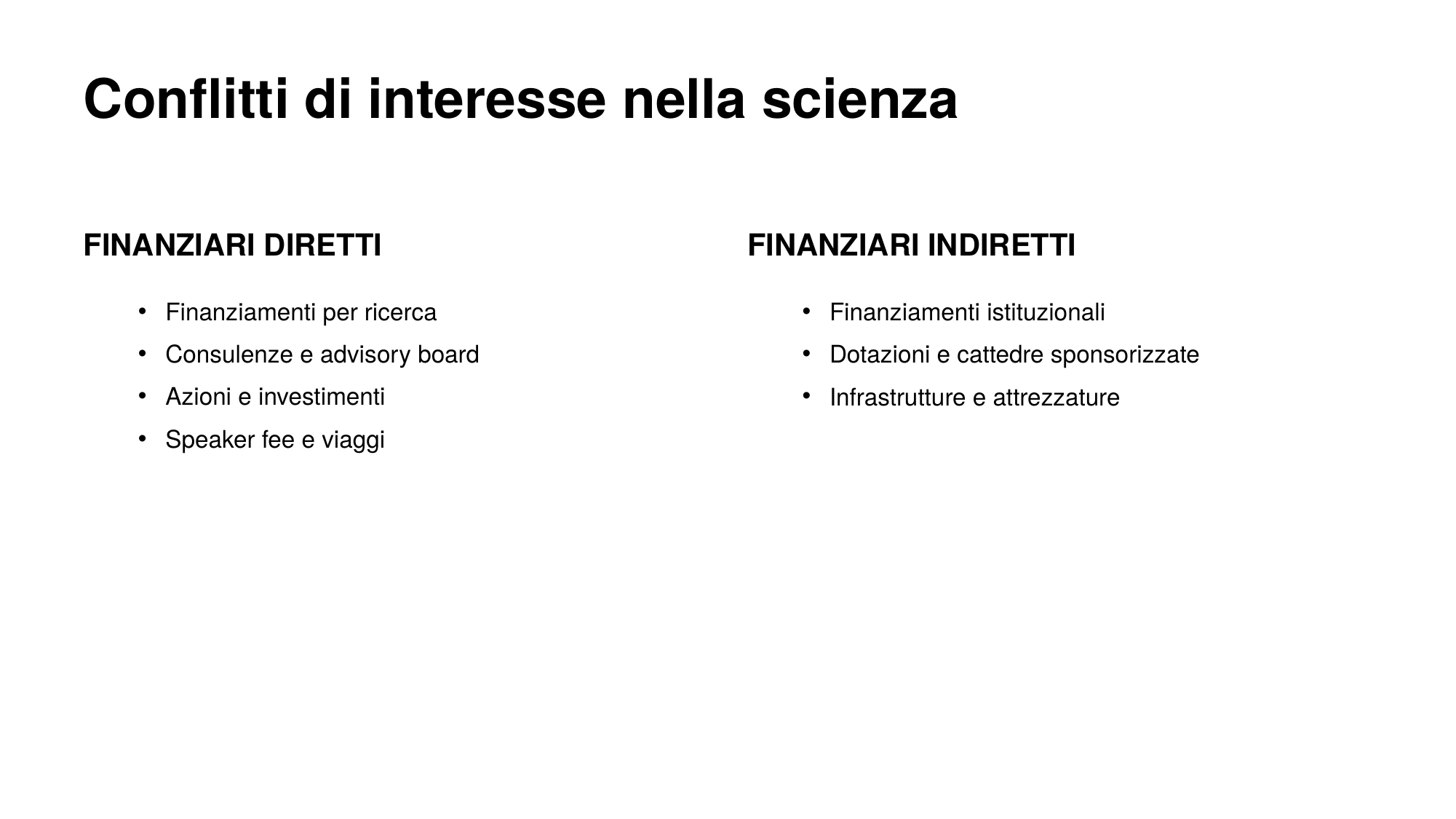

# Conflitti di interesse nella scienza
Finanziari diretti
Finanziari indiretti
Finanziamenti per ricerca
Consulenze e advisory board
Azioni e investimenti
Speaker fee e viaggi

Finanziamenti istituzionali
Dotazioni e cattedre sponsorizzate
Infrastrutture e attrezzature